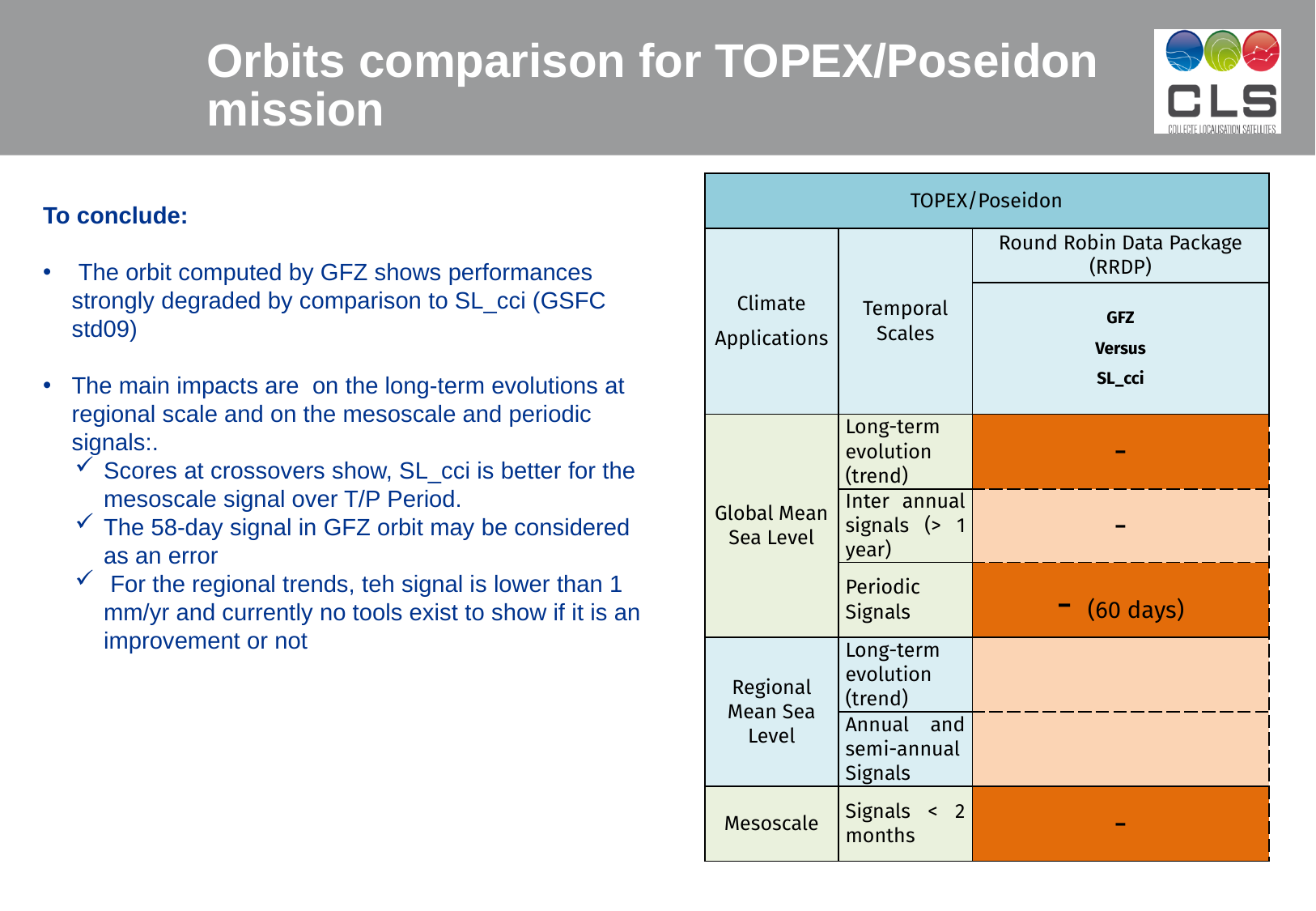

Orbits comparison for TOPEX/Poseidon mission
| TOPEX/Poseidon |  |  |
| --- | --- | --- |
| Climate Applications | Temporal Scales | Round Robin Data Package (RRDP) |
|  |  | GFZ Versus SL\_cci |
| Global Mean Sea Level | Long-term evolution (trend) | - |
|  | Inter annual signals (> 1 year) | - |
|  | Periodic Signals | - (60 days) |
| Regional Mean Sea Level | Long-term evolution (trend) |  |
|  | Annual and semi-annual Signals |  |
| Mesoscale | Signals < 2 months | - |
To conclude:

 The orbit computed by GFZ shows performances strongly degraded by comparison to SL_cci (GSFC std09)

The main impacts are  on the long-term evolutions at regional scale and on the mesoscale and periodic signals:.
Scores at crossovers show, SL_cci is better for the mesoscale signal over T/P Period.
The 58-day signal in GFZ orbit may be considered as an error
 For the regional trends, teh signal is lower than 1 mm/yr and currently no tools exist to show if it is an improvement or not